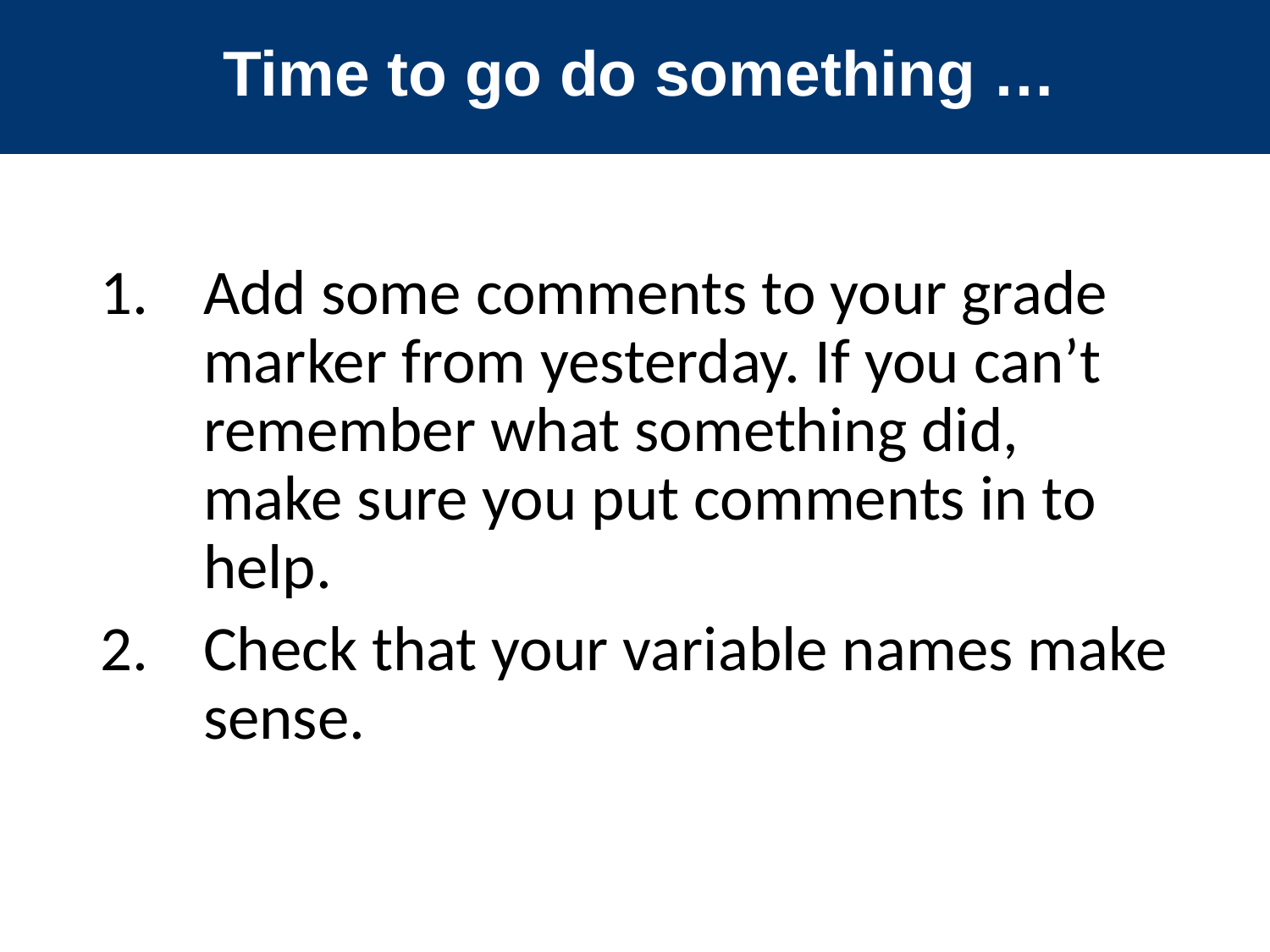

Time to go do something …
Add some comments to your grade marker from yesterday. If you can’t remember what something did, make sure you put comments in to help.
Check that your variable names make sense.